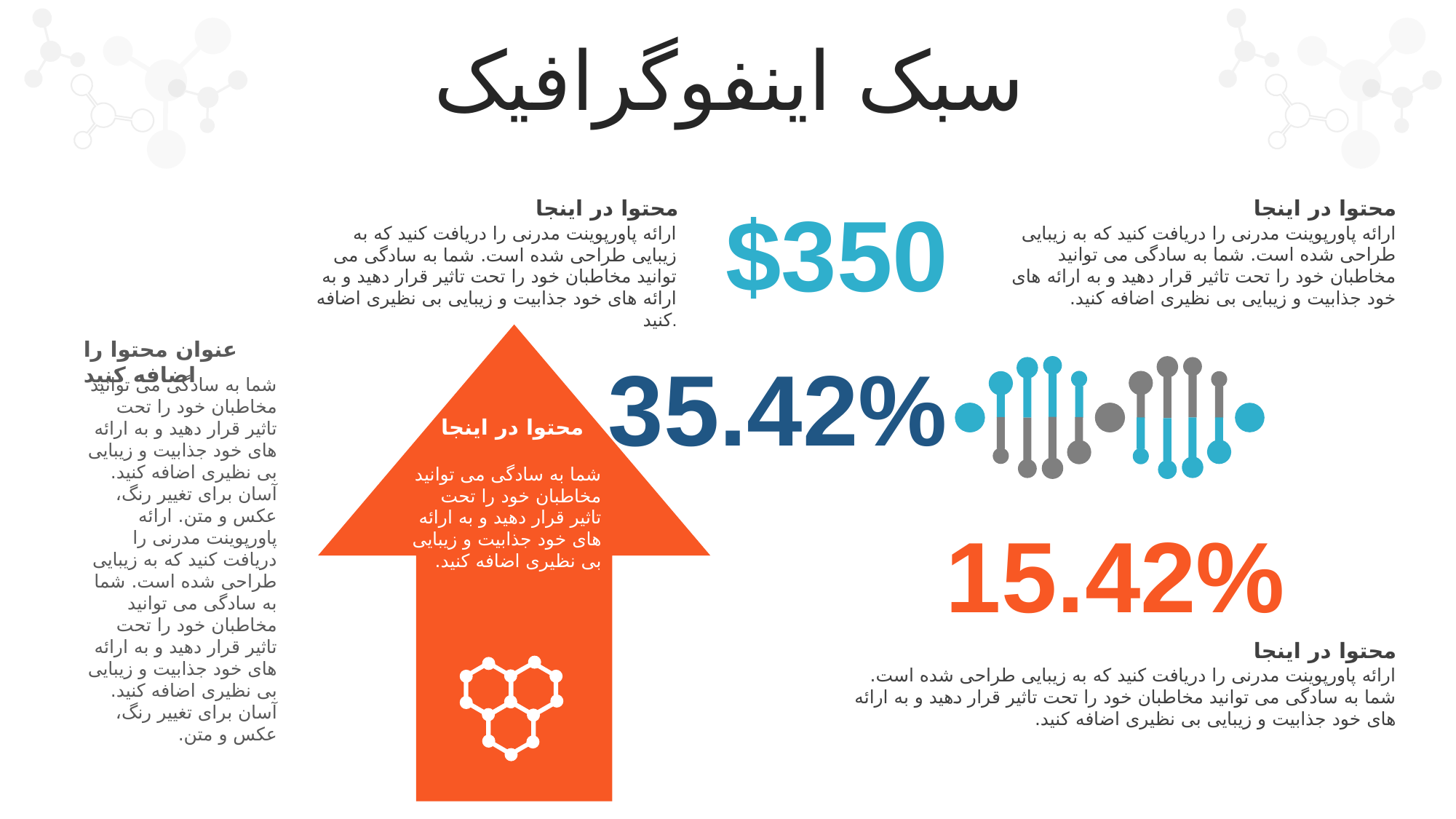

سبک اینفوگرافیک
$350
محتوا در اینجا
ارائه پاورپوینت مدرنی را دریافت کنید که به زیبایی طراحی شده است. شما به سادگی می توانید مخاطبان خود را تحت تاثیر قرار دهید و به ارائه های خود جذابیت و زیبایی بی نظیری اضافه کنید.
محتوا در اینجا
ارائه پاورپوینت مدرنی را دریافت کنید که به زیبایی طراحی شده است. شما به سادگی می توانید مخاطبان خود را تحت تاثیر قرار دهید و به ارائه های خود جذابیت و زیبایی بی نظیری اضافه کنید.

عنوان محتوا را اضافه کنید
35.42%

شما به سادگی می توانید مخاطبان خود را تحت تاثیر قرار دهید و به ارائه های خود جذابیت و زیبایی بی نظیری اضافه کنید. آسان برای تغییر رنگ، عکس و متن. ارائه پاورپوینت مدرنی را دریافت کنید که به زیبایی طراحی شده است. شما به سادگی می توانید مخاطبان خود را تحت تاثیر قرار دهید و به ارائه های خود جذابیت و زیبایی بی نظیری اضافه کنید. آسان برای تغییر رنگ، عکس و متن.
محتوا در اینجا
شما به سادگی می توانید مخاطبان خود را تحت تاثیر قرار دهید و به ارائه های خود جذابیت و زیبایی بی نظیری اضافه کنید.
15.42%
محتوا در اینجا
ارائه پاورپوینت مدرنی را دریافت کنید که به زیبایی طراحی شده است. شما به سادگی می توانید مخاطبان خود را تحت تاثیر قرار دهید و به ارائه های خود جذابیت و زیبایی بی نظیری اضافه کنید.